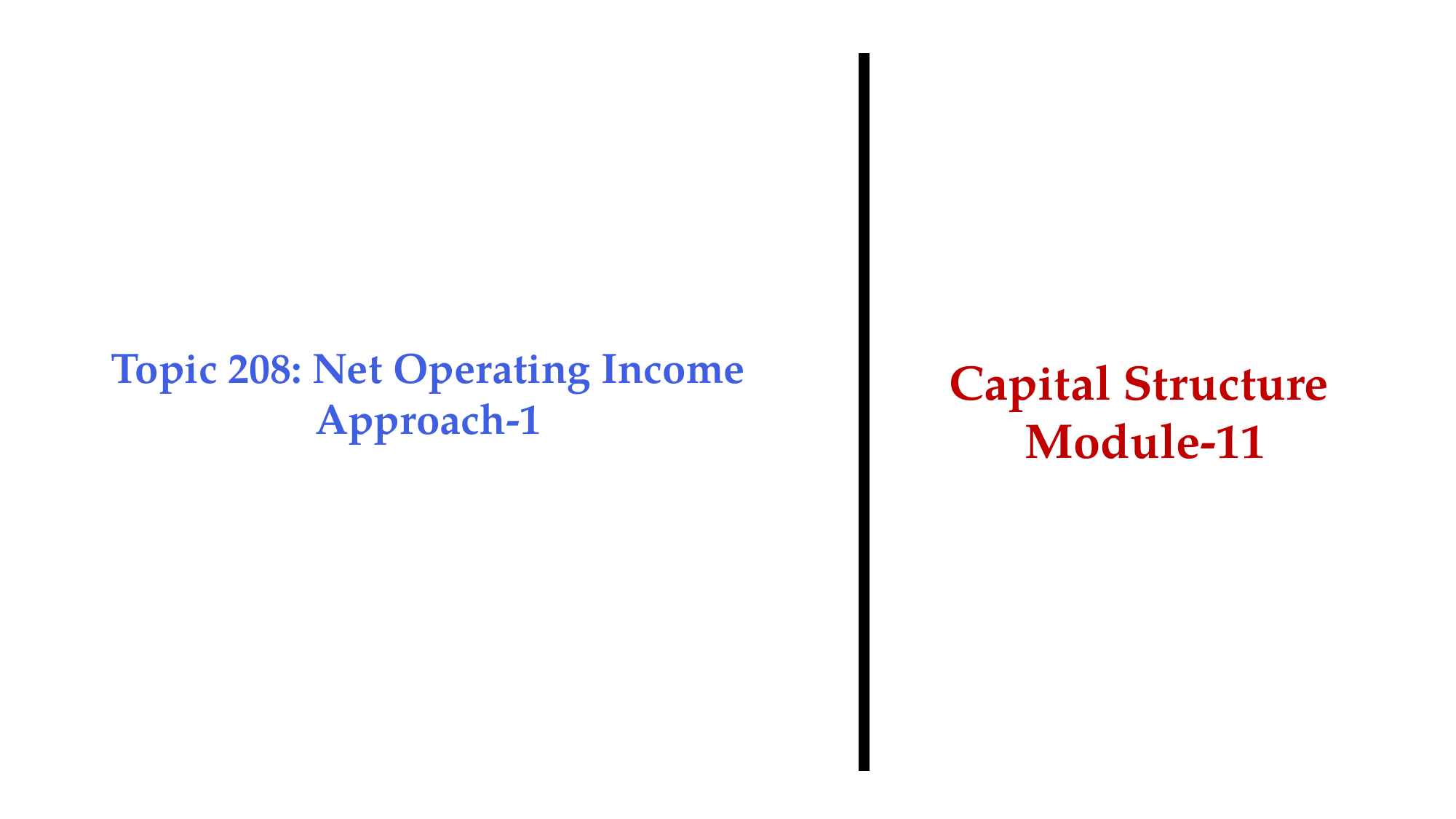

Topic 208: Net Operating Income Approach-1
Capital Structure
Module-11